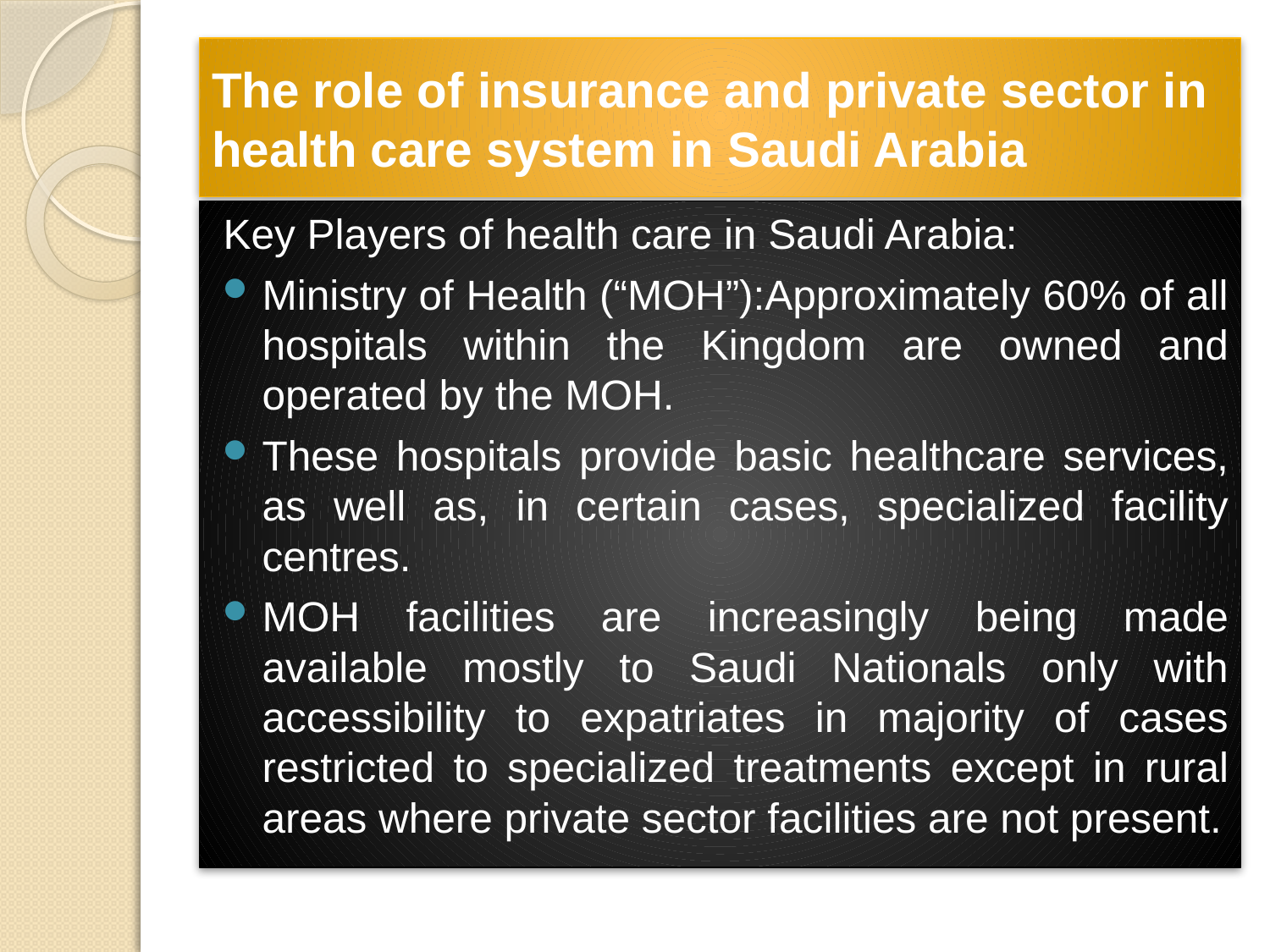

# The role of insurance and private sector in health care system in Saudi Arabia
Key Players of health care in Saudi Arabia:
Ministry of Health (“MOH”):Approximately 60% of all hospitals within the Kingdom are owned and operated by the MOH.
These hospitals provide basic healthcare services, as well as, in certain cases, specialized facility centres.
MOH facilities are increasingly being made available mostly to Saudi Nationals only with accessibility to expatriates in majority of cases restricted to specialized treatments except in rural areas where private sector facilities are not present.